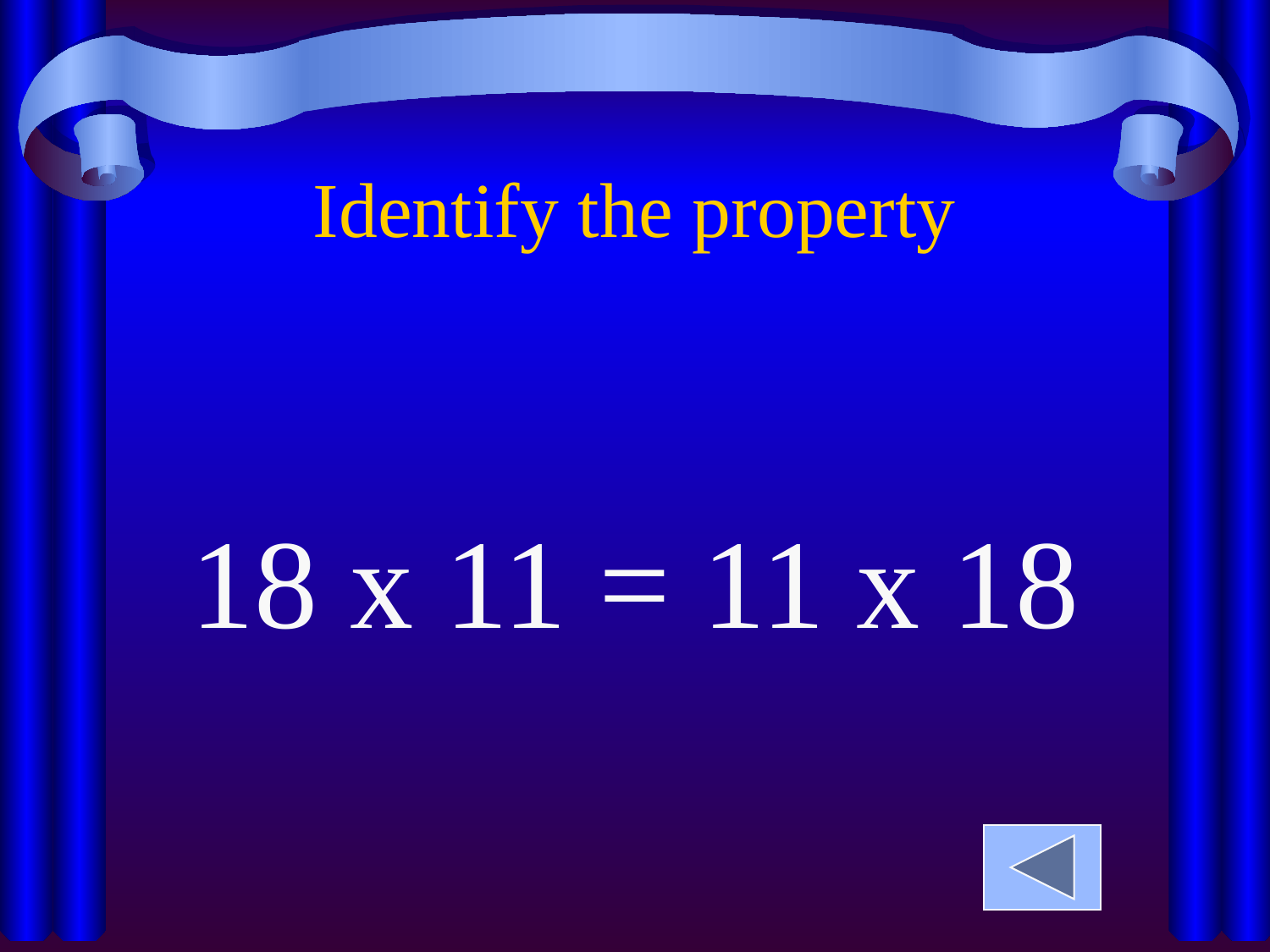

Identify the property

18 x 11 = 11 x 18